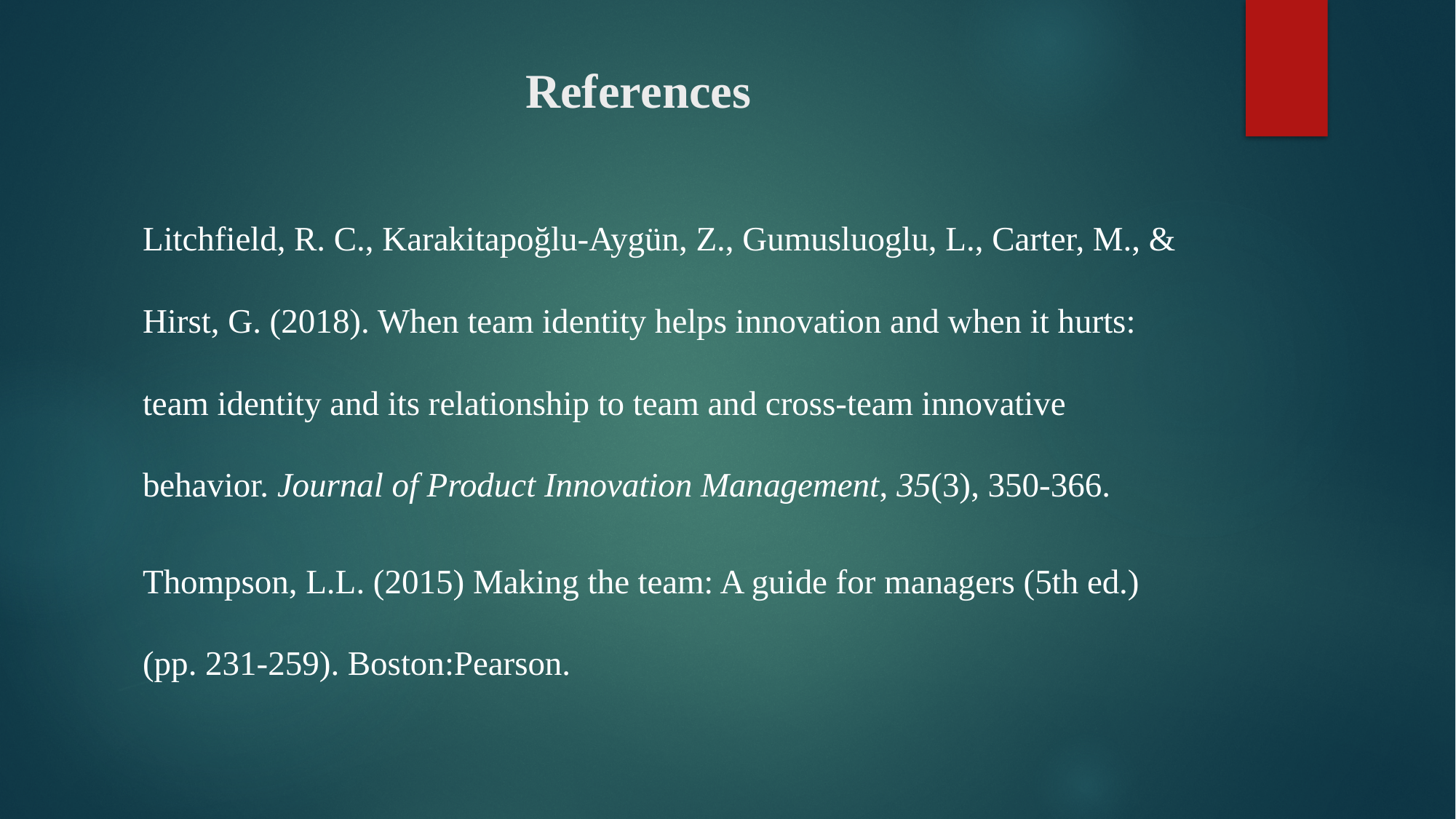

# References
Litchfield, R. C., Karakitapoğlu‐Aygün, Z., Gumusluoglu, L., Carter, M., & Hirst, G. (2018). When team identity helps innovation and when it hurts: team identity and its relationship to team and cross‐team innovative behavior. Journal of Product Innovation Management, 35(3), 350-366.
Thompson, L.L. (2015) Making the team: A guide for managers (5th ed.) (pp. 231-259). Boston:Pearson.